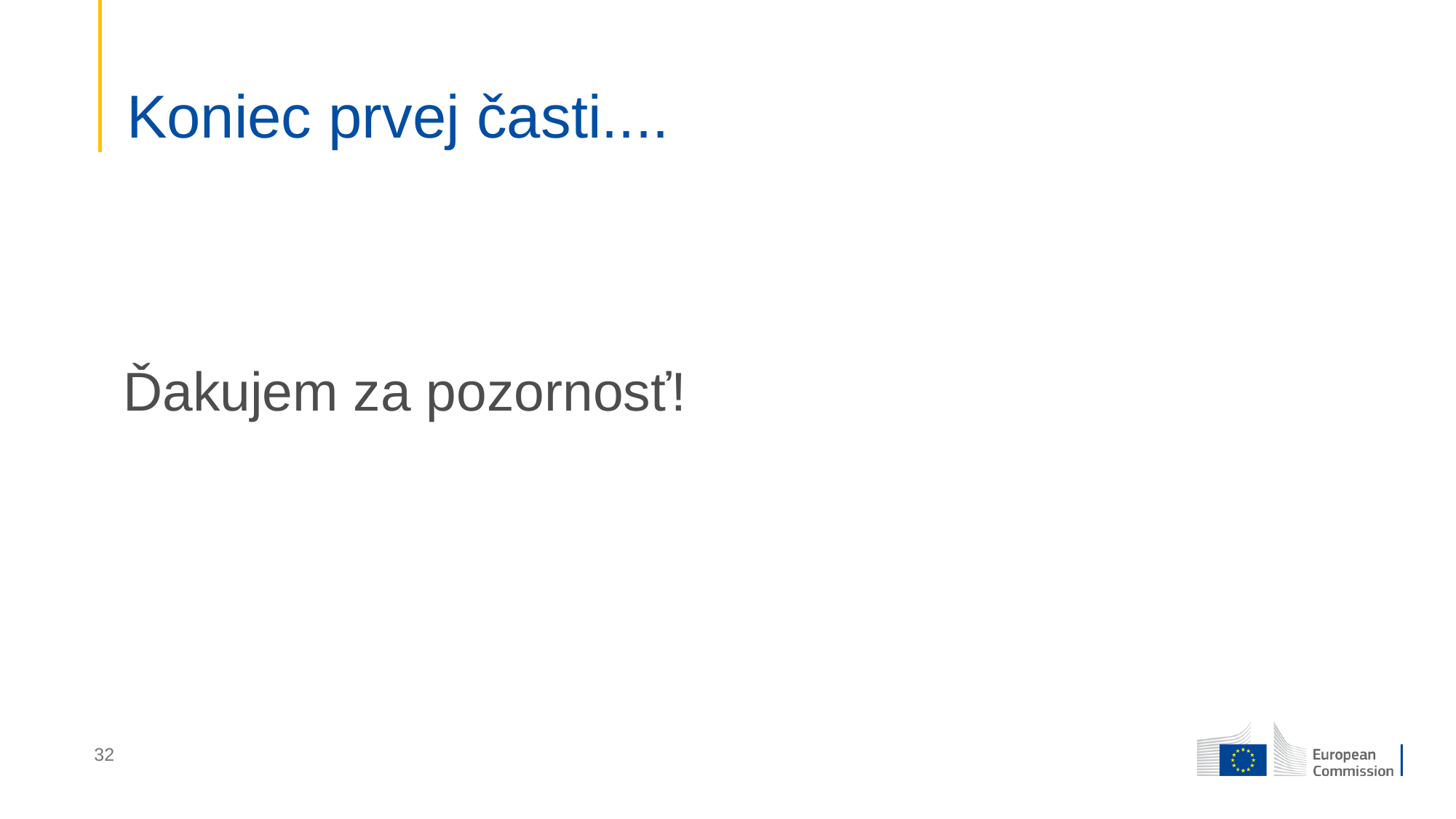

# Koniec prvej časti....

Ďakujem za pozornosť!
32